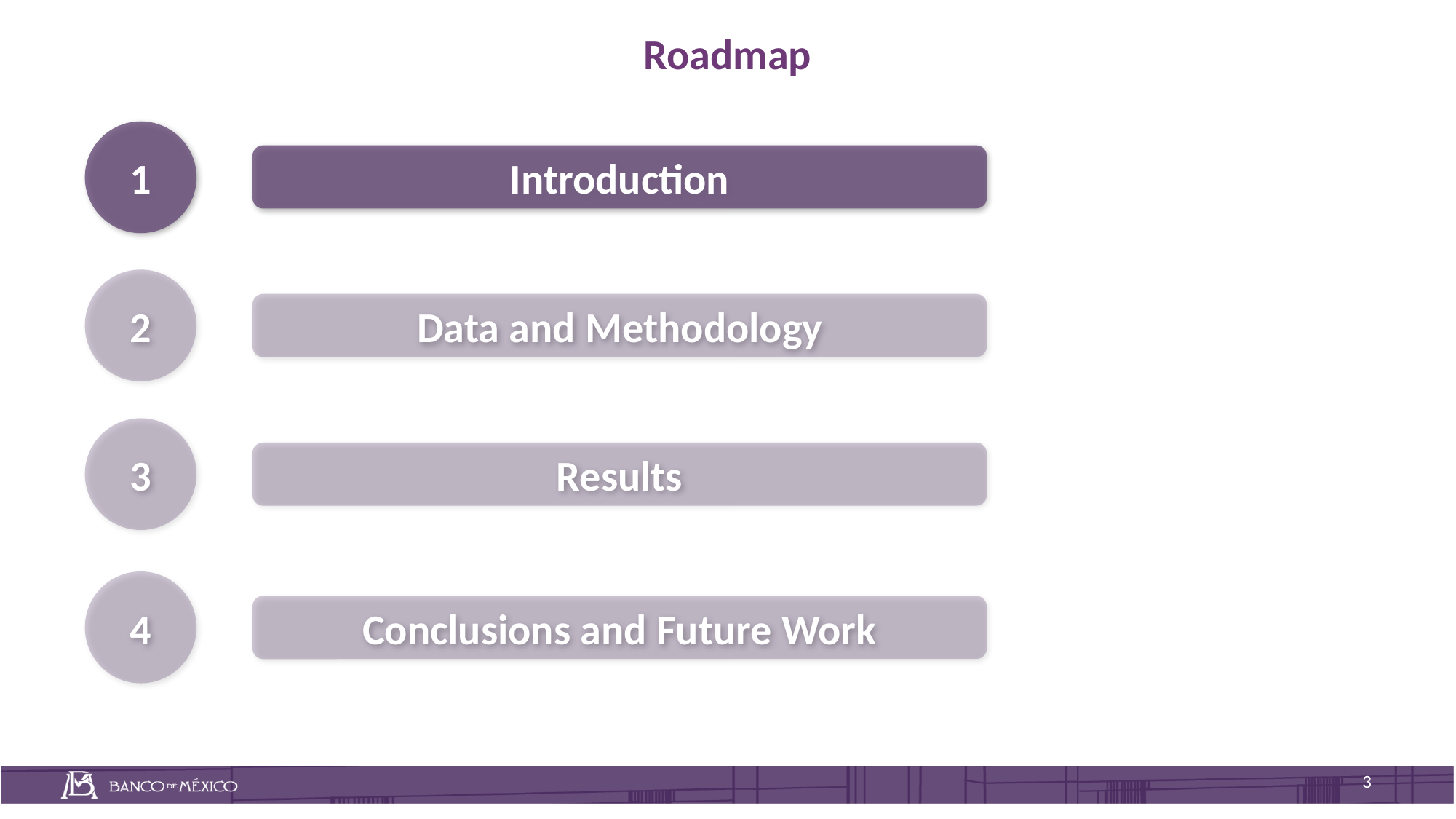

# Roadmap
1
Introduction
2
Data and Methodology
3
Results
4
Conclusions and Future Work

3